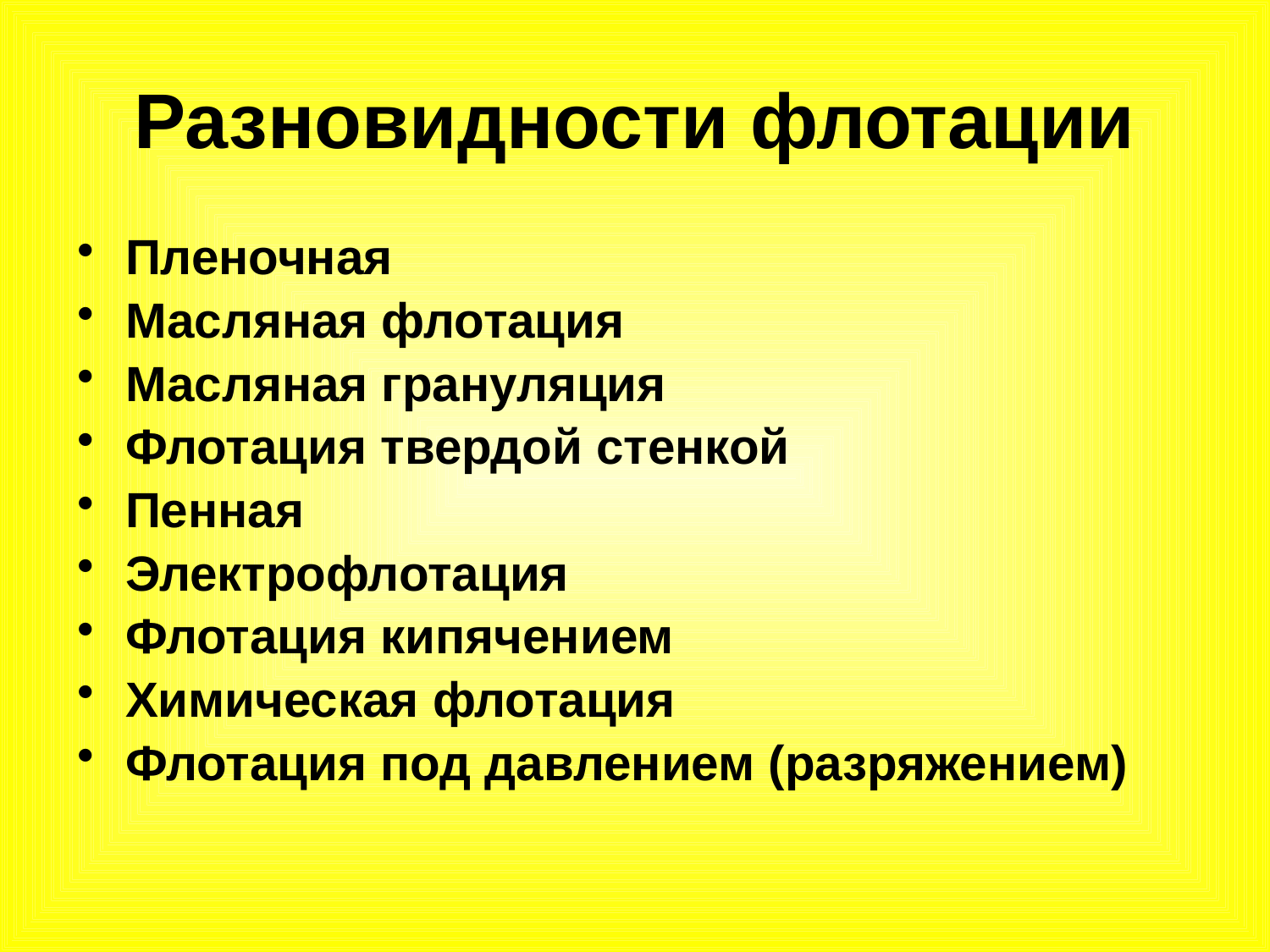

# Разновидности флотации
Пленочная
Масляная флотация
Масляная грануляция
Флотация твердой стенкой
Пенная
Электрофлотация
Флотация кипячением
Химическая флотация
Флотация под давлением (разряжением)